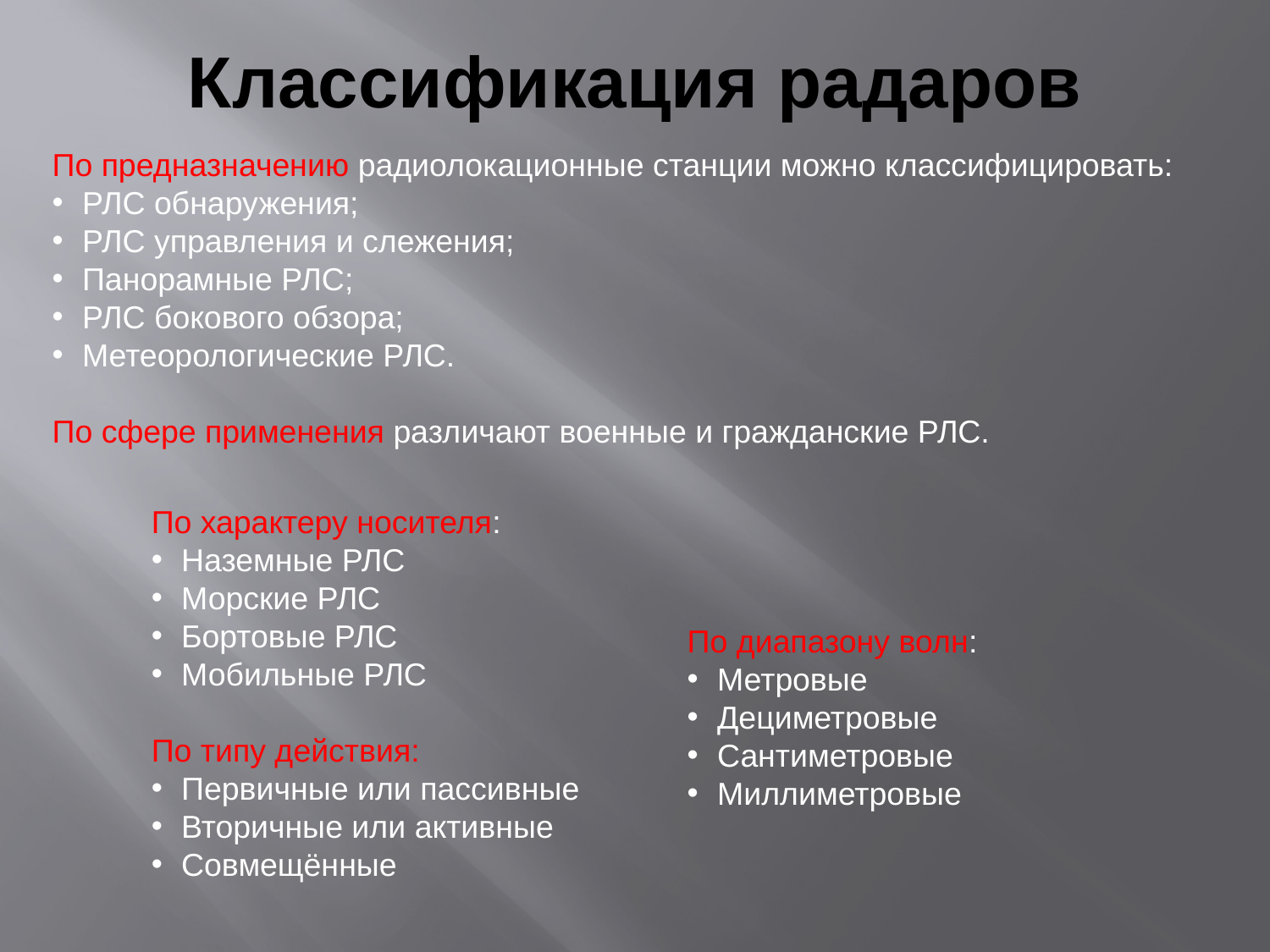

# Классификация радаров
По предназначению радиолокационные станции можно классифицировать:
РЛС обнаружения;
РЛС управления и слежения;
Панорамные РЛС;
РЛС бокового обзора;
Метеорологические РЛС.

По сфере применения различают военные и гражданские РЛС.
По характеру носителя:
Наземные РЛС
Морские РЛС
Бортовые РЛС
Мобильные РЛС

По типу действия:
Первичные или пассивные
Вторичные или активные
Совмещённые
По диапазону волн:
Метровые
Дециметровые
Сантиметровые
Миллиметровые